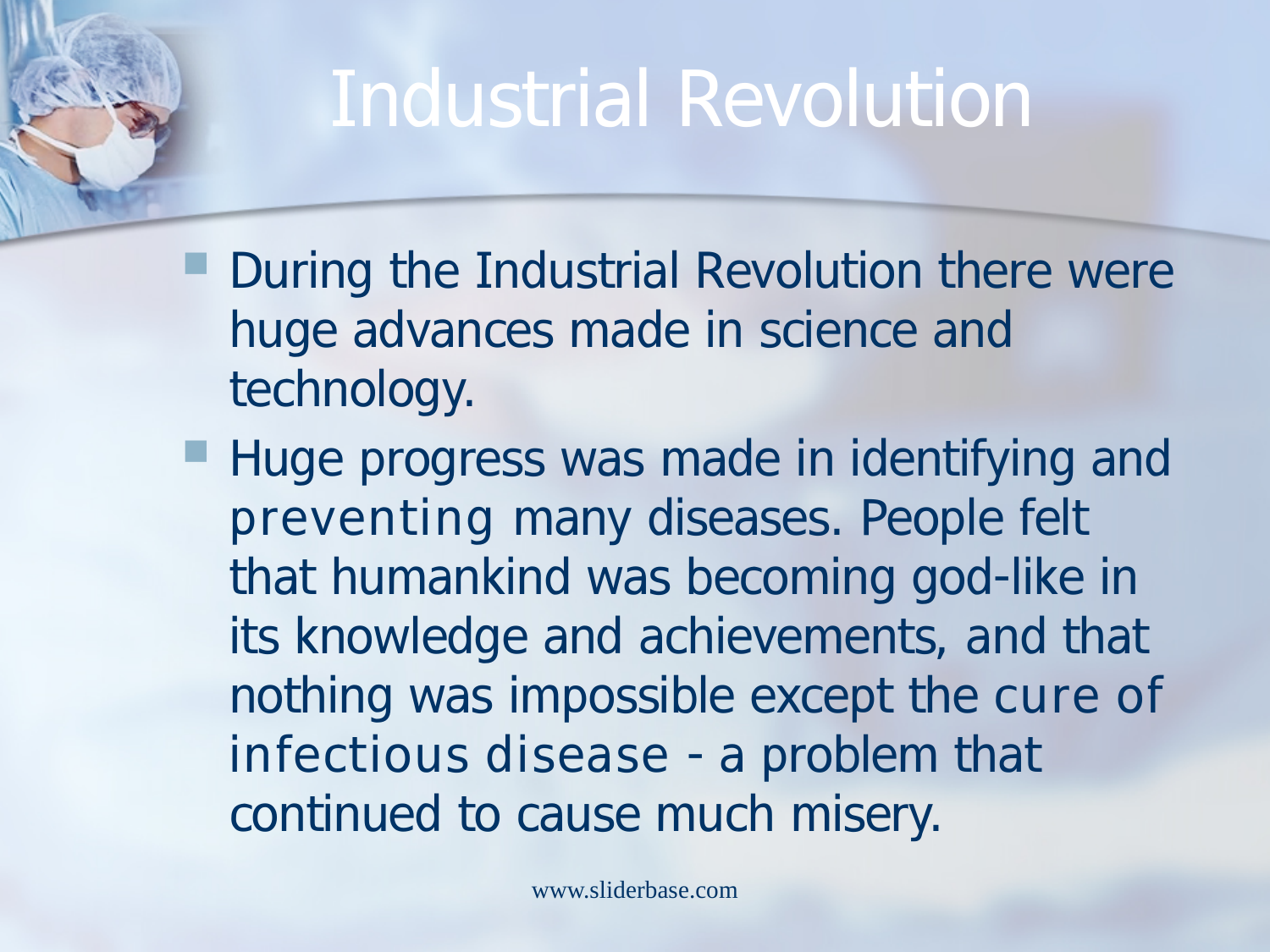

# Industrial Revolution
During the Industrial Revolution there were huge advances made in science and technology.
Huge progress was made in identifying and preventing many diseases. People felt that humankind was becoming god-like in its knowledge and achievements, and that nothing was impossible except the cure of infectious disease - a problem that continued to cause much misery.

www.sliderbase.com